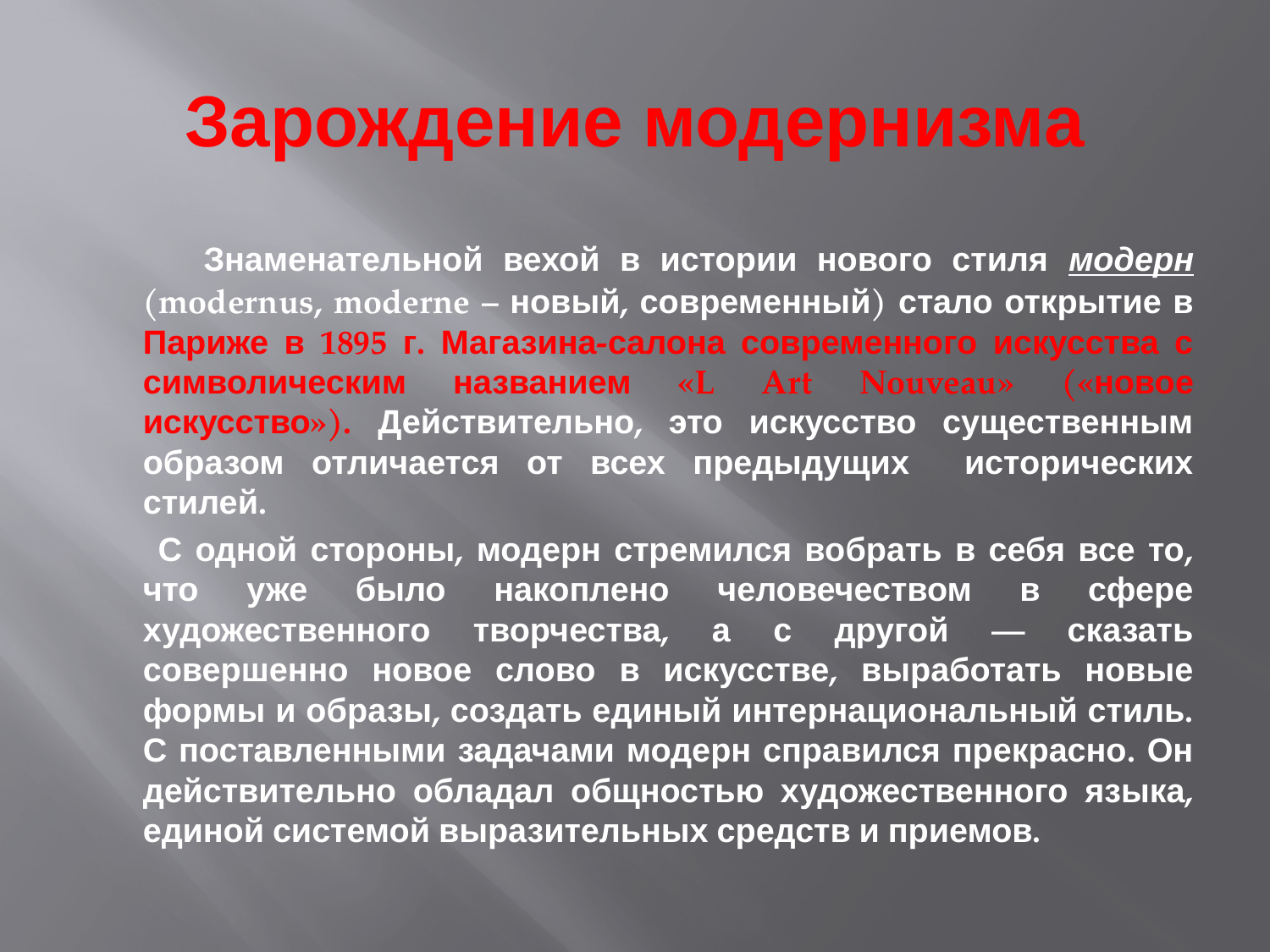

# Зарождение модернизма
     Знаменательной вехой в истории нового стиля модерн (modernus, moderne – новый, современный) стало открытие в Париже в 1895 г. Магазина-салона современного искусства с символическим названием «L Art Nouveau» («новое искусство»). Действительно, это искусство существенным образом отличается от всех предыдущих  исторических стилей.
     С одной стороны, модерн стремился вобрать в себя все то, что уже было накоплено человечеством в сфере художественного творчества, а с другой — сказать совершенно новое слово в искусстве, выработать новые формы и образы, создать единый интернациональный стиль. С поставленными задачами модерн справился прекрасно. Он действительно обладал общностью художественного языка, единой системой выразительных средств и приемов.